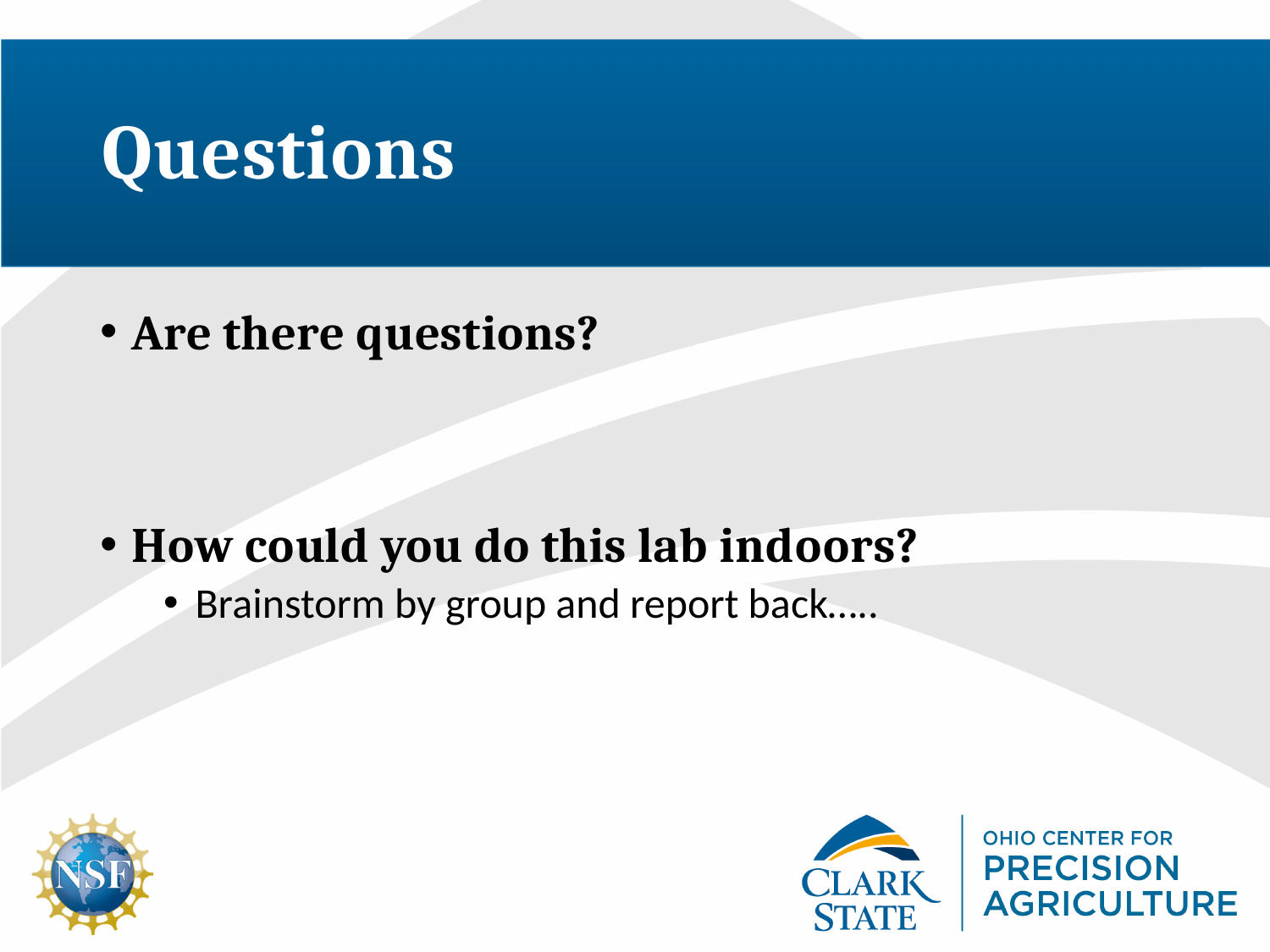

# Questions
Are there questions?

How could you do this lab indoors?
Brainstorm by group and report back…..